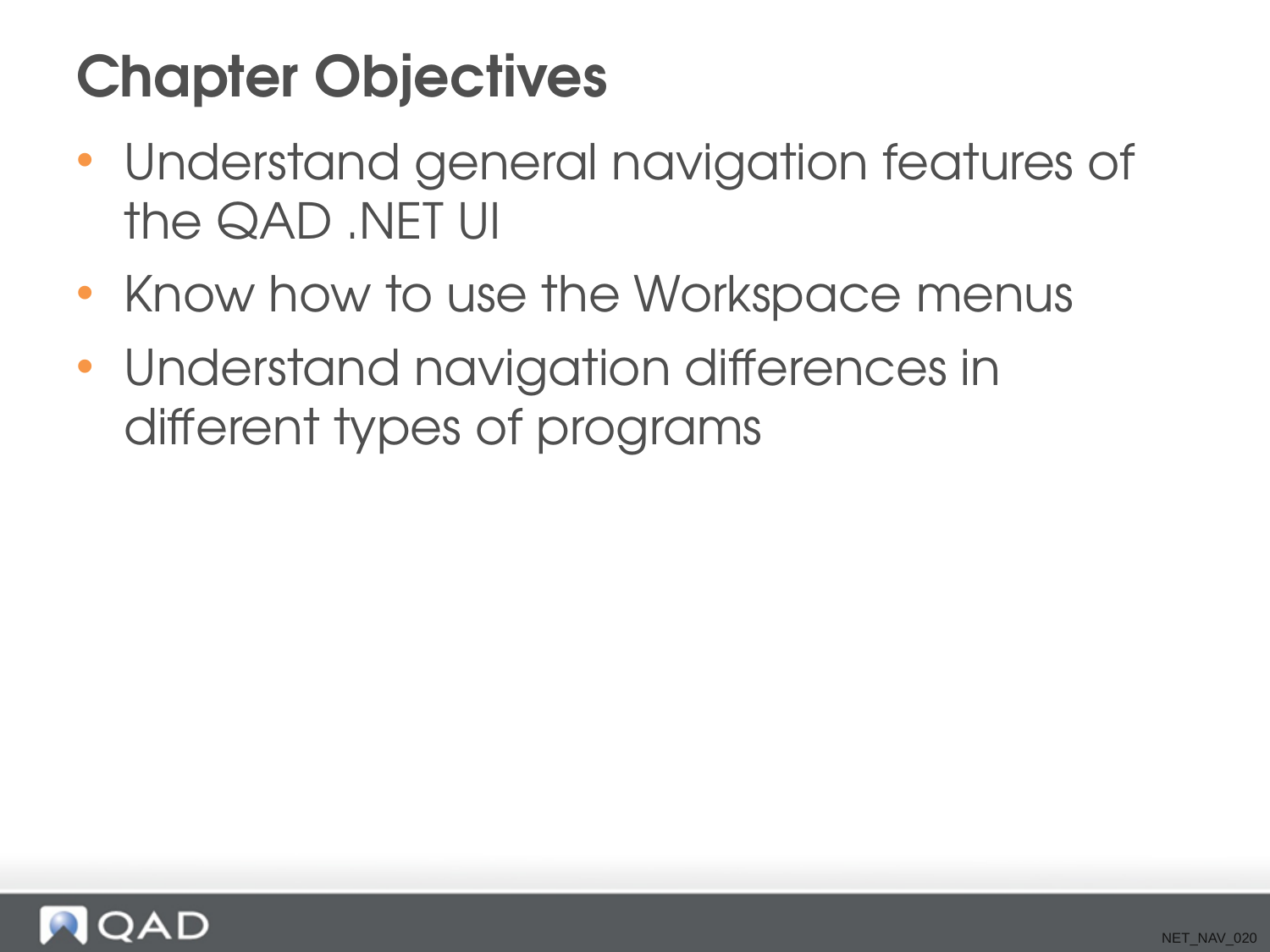

# Chapter Objectives
Understand general navigation features of the QAD .NET UI
Know how to use the Workspace menus
Understand navigation differences in different types of programs
NET_NAV_020